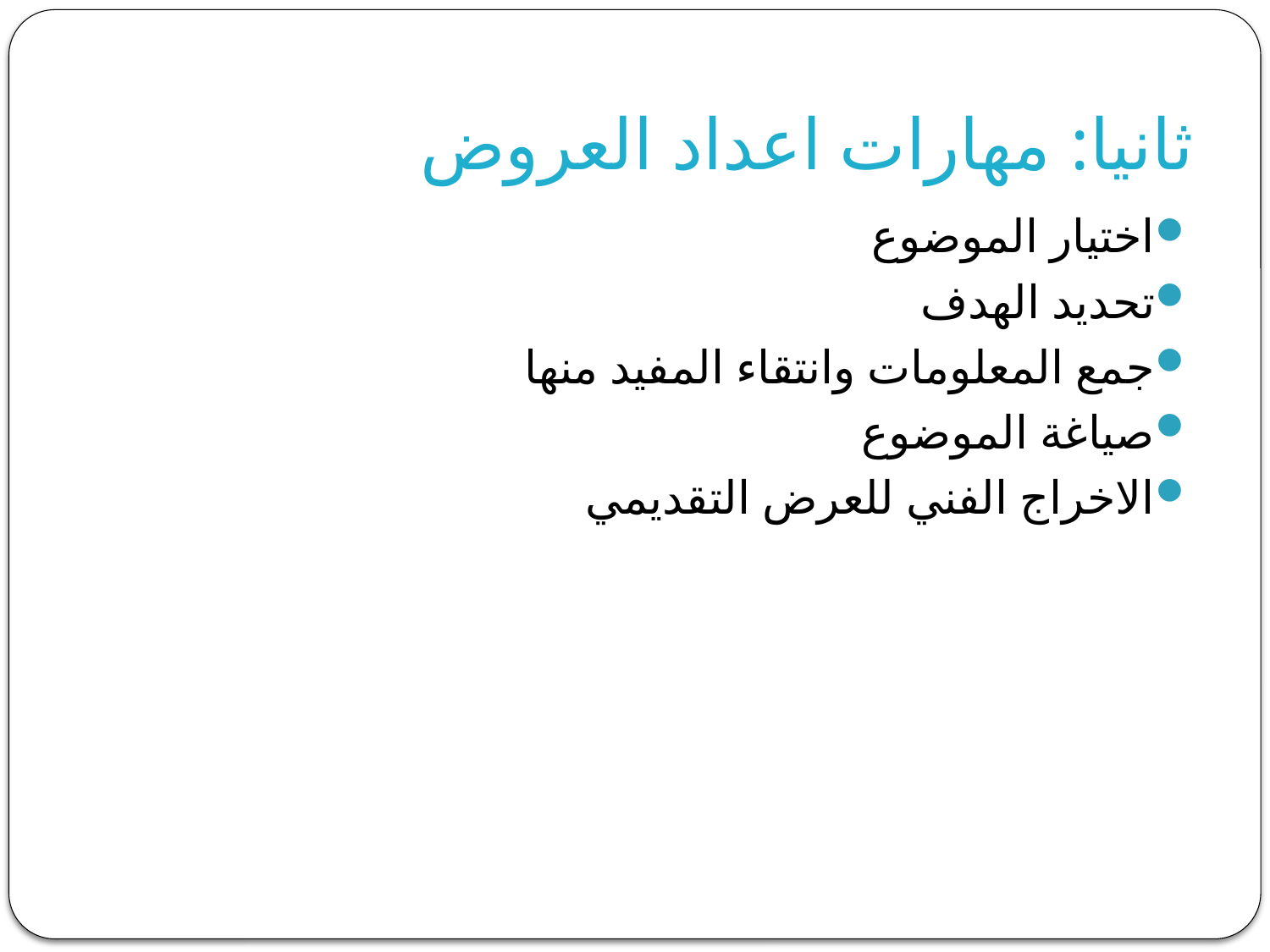

# ثانيا: مهارات اعداد العروض
اختيار الموضوع
تحديد الهدف
جمع المعلومات وانتقاء المفيد منها
صياغة الموضوع
الاخراج الفني للعرض التقديمي